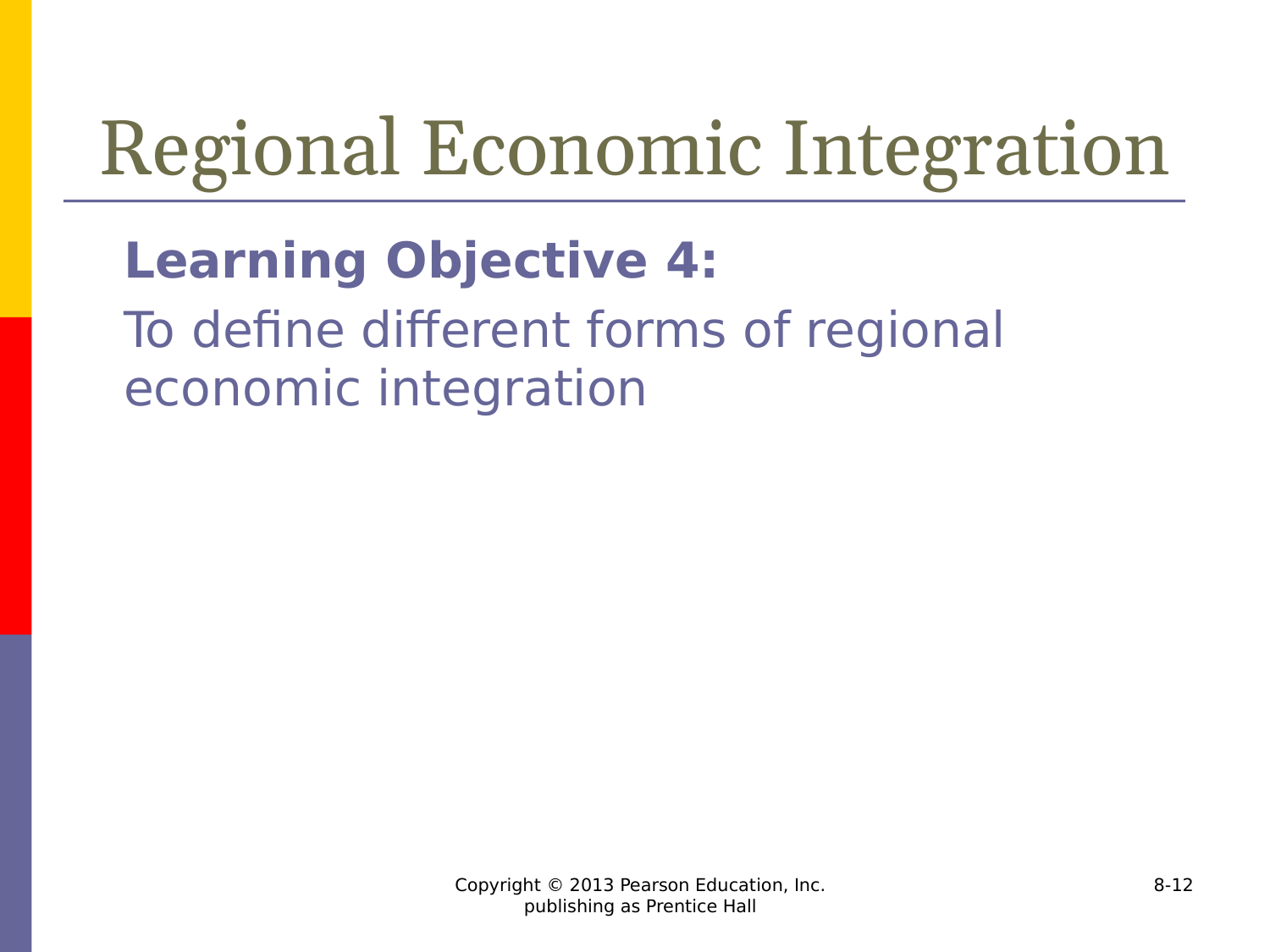

# Regional Economic Integration
	Learning Objective 4:
	To define different forms of regional economic integration

Copyright © 2013 Pearson Education, Inc. publishing as Prentice Hall
8-12